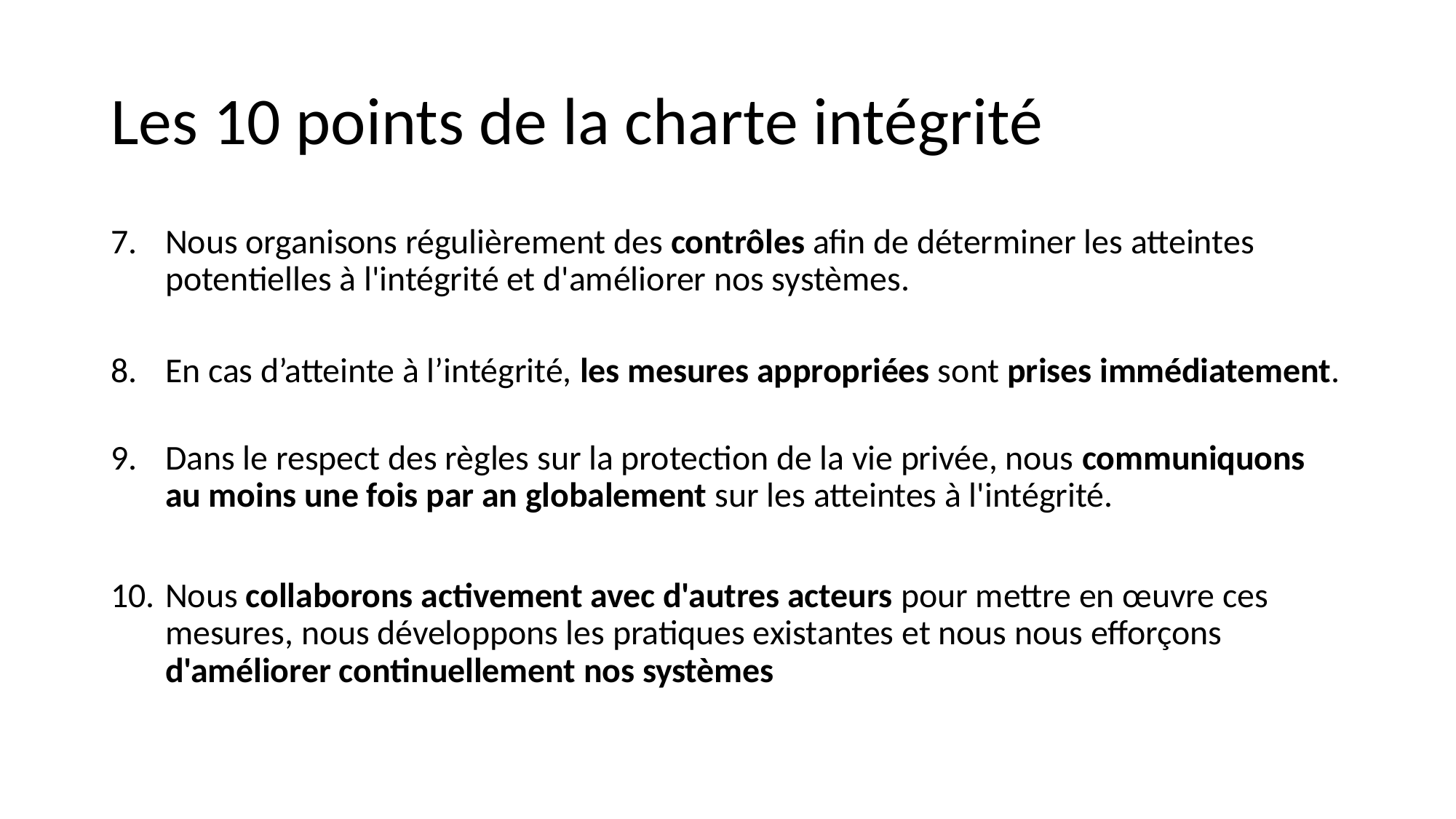

# Les 10 points de la charte intégrité
Nous organisons régulièrement des contrôles afin de déterminer les atteintes potentielles à l'intégrité et d'améliorer nos systèmes.
En cas d’atteinte à l’intégrité, les mesures appropriées sont prises immédiatement.
Dans le respect des règles sur la protection de la vie privée, nous communiquons au moins une fois par an globalement sur les atteintes à l'intégrité.

Nous collaborons activement avec d'autres acteurs pour mettre en œuvre ces mesures, nous développons les pratiques existantes et nous nous efforçons d'améliorer continuellement nos systèmes